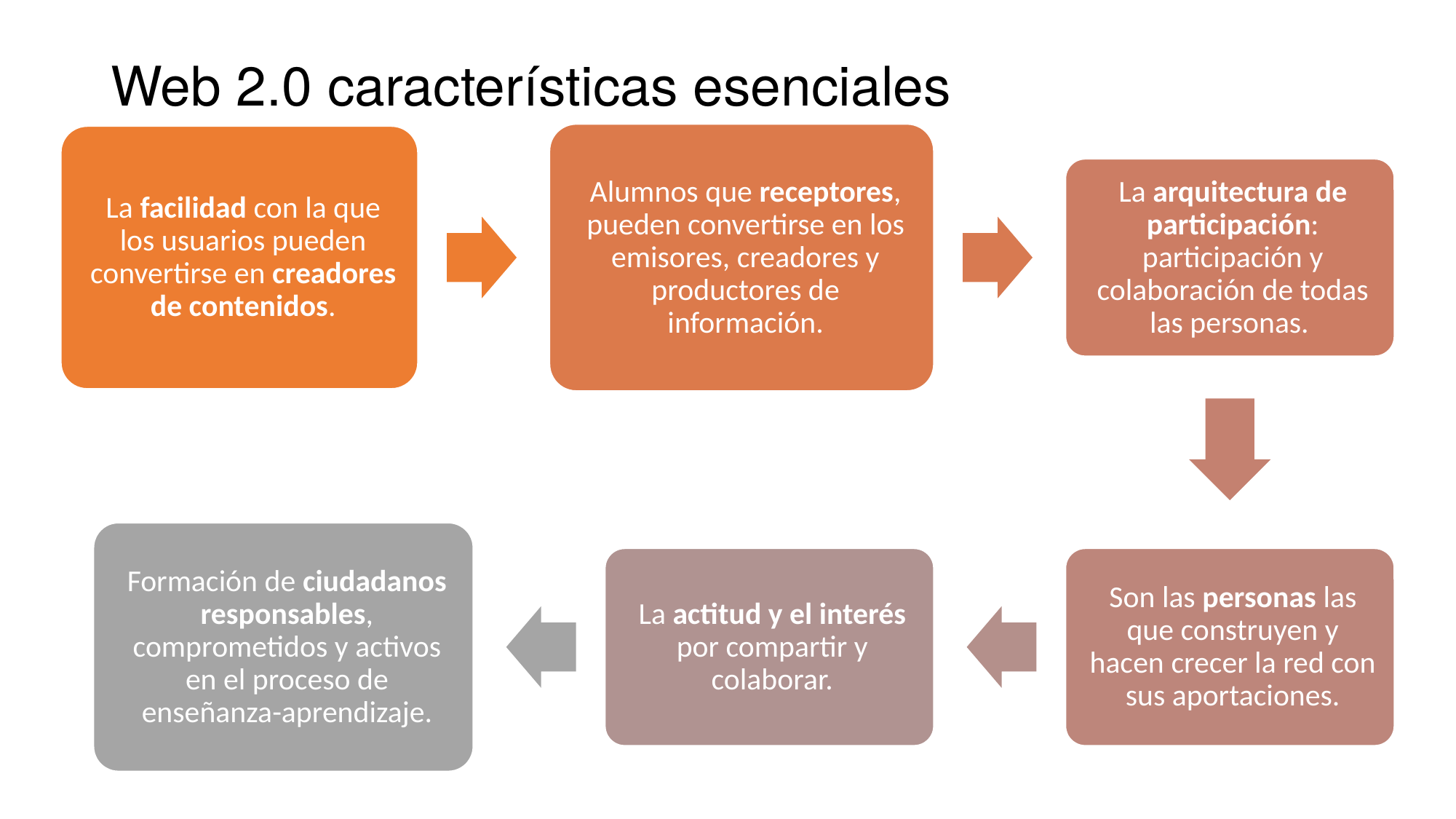

# Web 2.0 características esenciales
La facilidad con la que los usuarios pueden convertirse en creadores de contenidos.

Alumnos que receptores, pueden convertirse en los emisores, creadores y productores de información.

La arquitectura de participación: participación y colaboración de todas las personas.

Son las personas las que construyen y hacen crecer la red con sus aportaciones.

La actitud y el interés por compartir y colaborar.

Formación de ciudadanos responsables, comprometidos y activos en el proceso de enseñanza-aprendizaje.